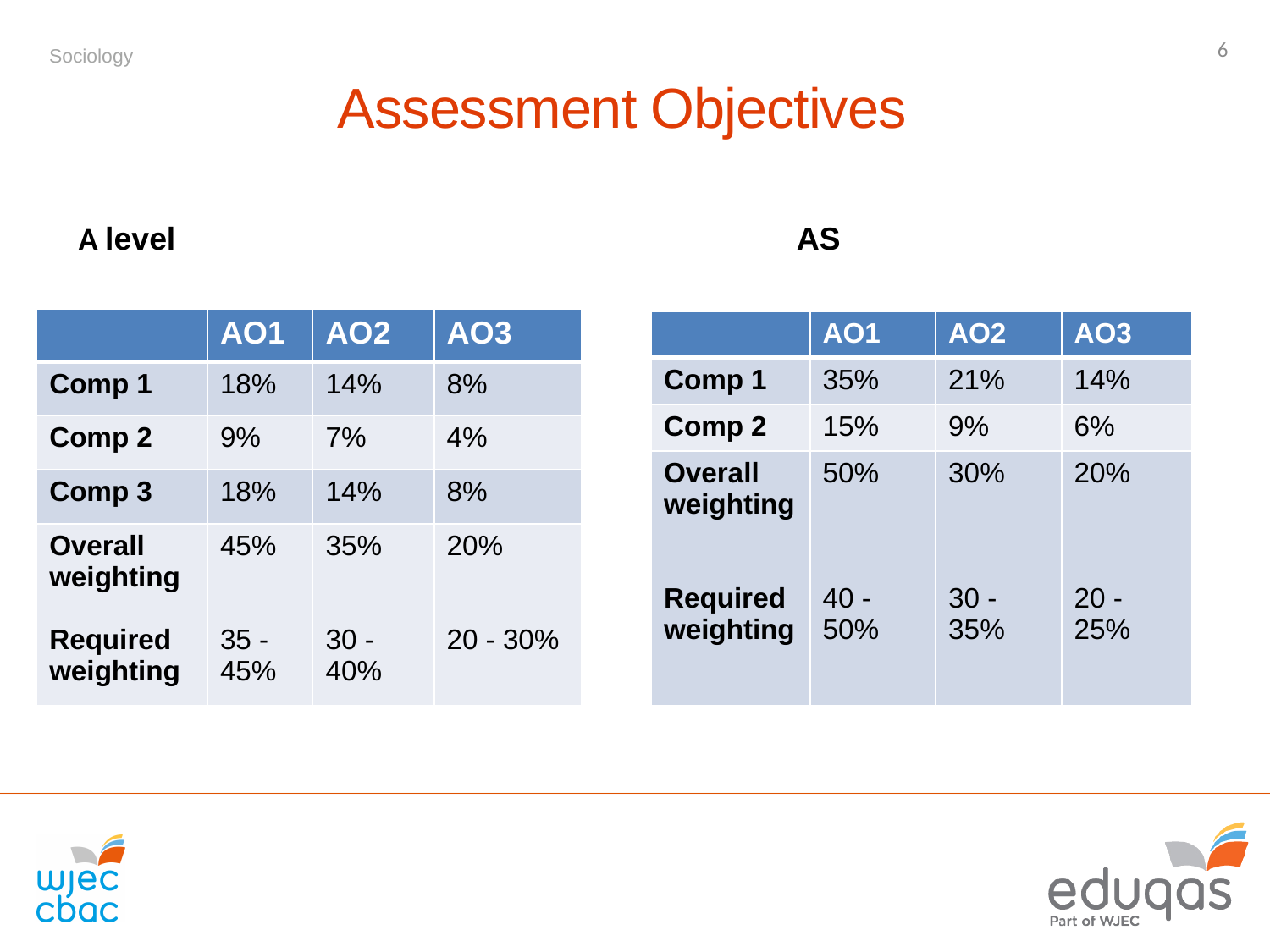

6
Sociology
Assessment Objectives
A level
AS
|  | AO1 | AO2 | AO3 |
| --- | --- | --- | --- |
| Comp 1 | 18% | 14% | 8% |
| Comp 2 | 9% | 7% | 4% |
| Comp 3 | 18% | 14% | 8% |
| Overall weighting Required weighting | 45% 35 - 45% | 35% 30 - 40% | 20% 20 - 30% |
|  | AO1 | AO2 | AO3 |
| --- | --- | --- | --- |
| Comp 1 | 35% | 21% | 14% |
| Comp 2 | 15% | 9% | 6% |
| Overall weighting Required weighting | 50% 40 - 50% | 30% 30 - 35% | 20% 20 - 25% |